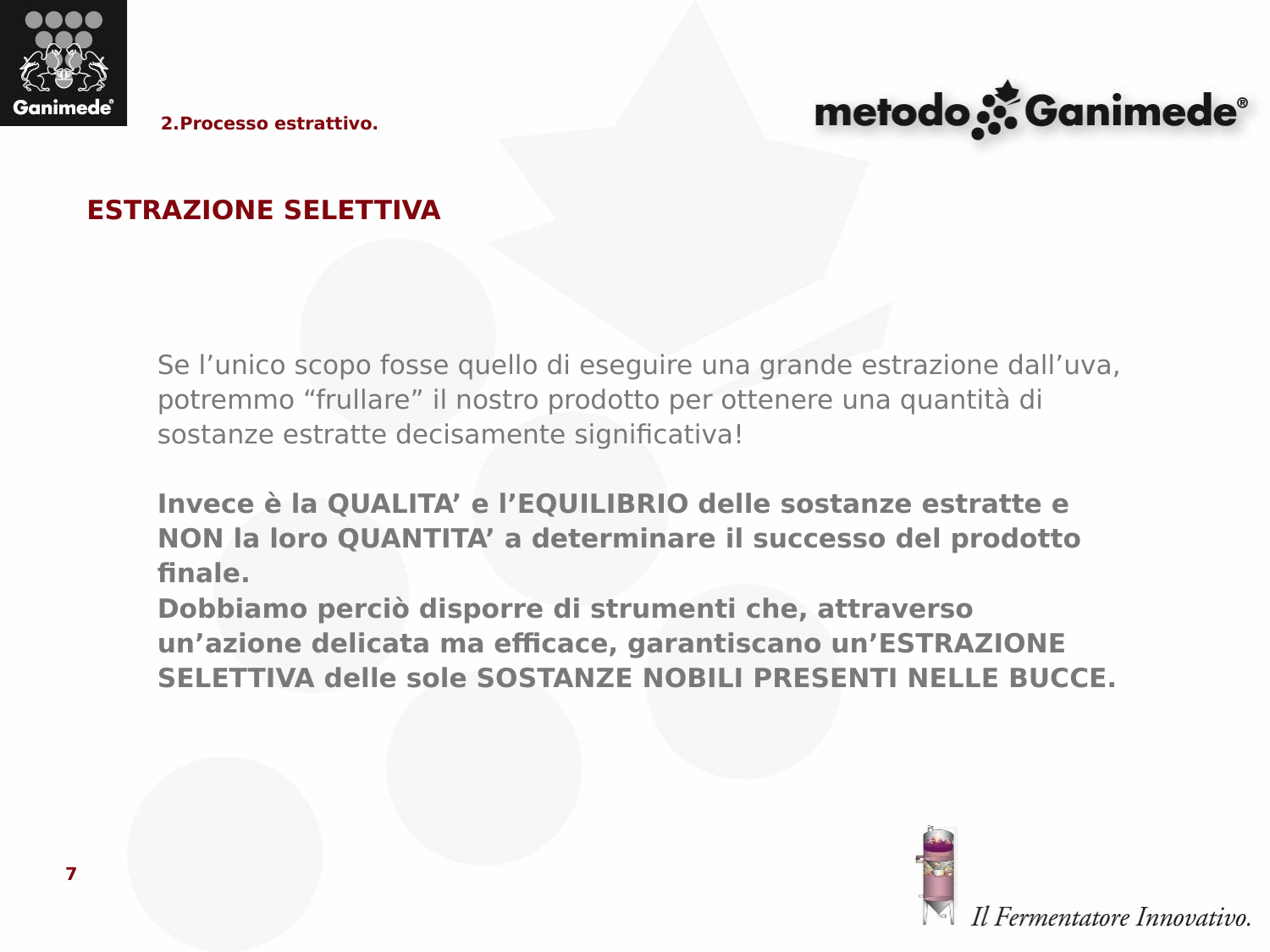

2.Processo estrattivo.
ESTRAZIONE SELETTIVA
Se l’unico scopo fosse quello di eseguire una grande estrazione dall’uva, potremmo “frullare” il nostro prodotto per ottenere una quantità di sostanze estratte decisamente significativa!
Invece è la QUALITA’ e l’EQUILIBRIO delle sostanze estratte e NON la loro QUANTITA’ a determinare il successo del prodotto finale.
Dobbiamo perciò disporre di strumenti che, attraverso un’azione delicata ma efficace, garantiscano un’ESTRAZIONE SELETTIVA delle sole SOSTANZE NOBILI PRESENTI NELLE BUCCE.
7